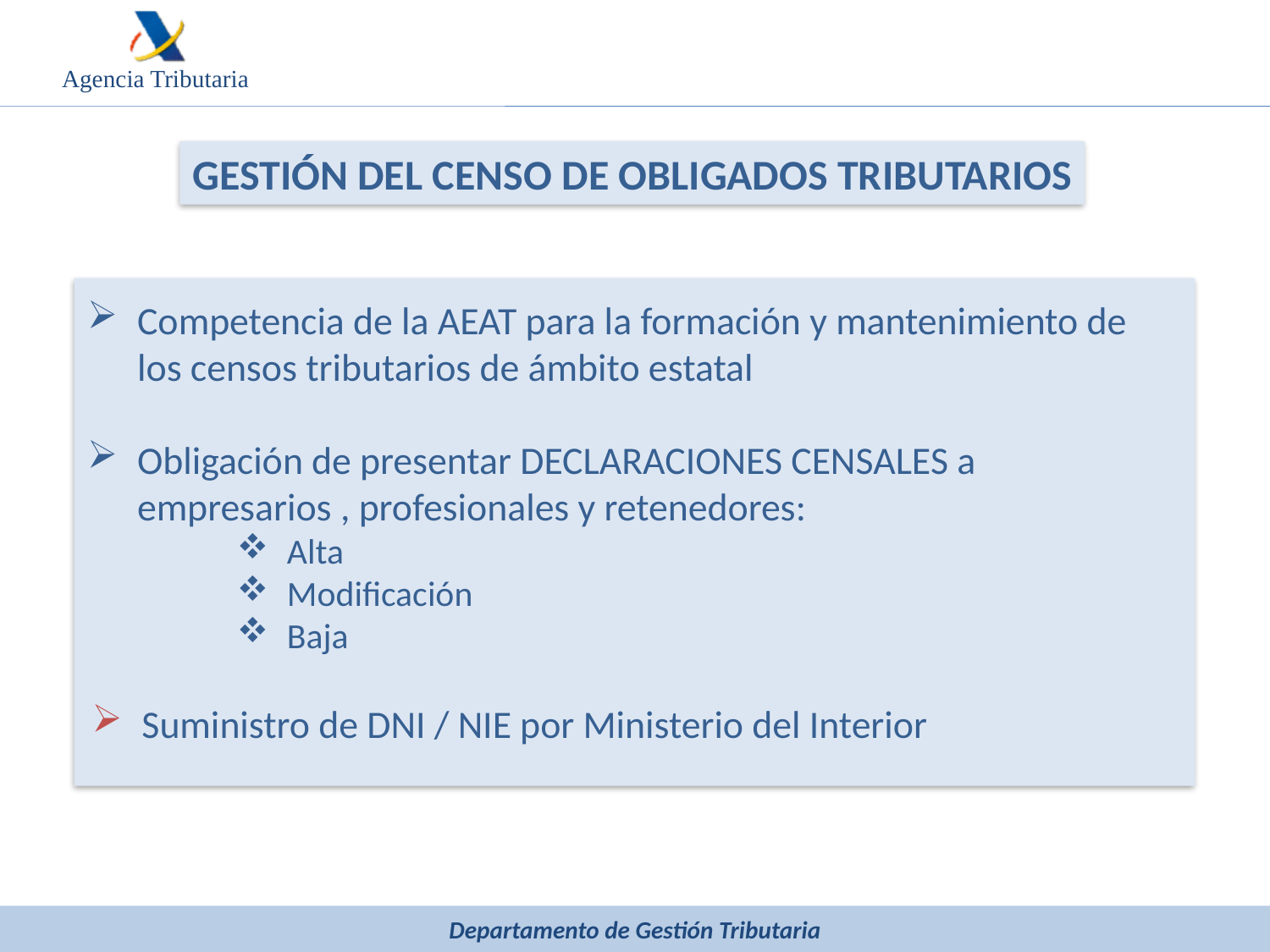

GESTIÓN DEL CENSO DE OBLIGADOS TRIBUTARIOS

Competencia de la AEAT para la formación y mantenimiento de los censos tributarios de ámbito estatal

Obligación de presentar DECLARACIONES CENSALES a empresarios , profesionales y retenedores:
Alta
Modificación
Baja

Suministro de DNI / NIE por Ministerio del Interior